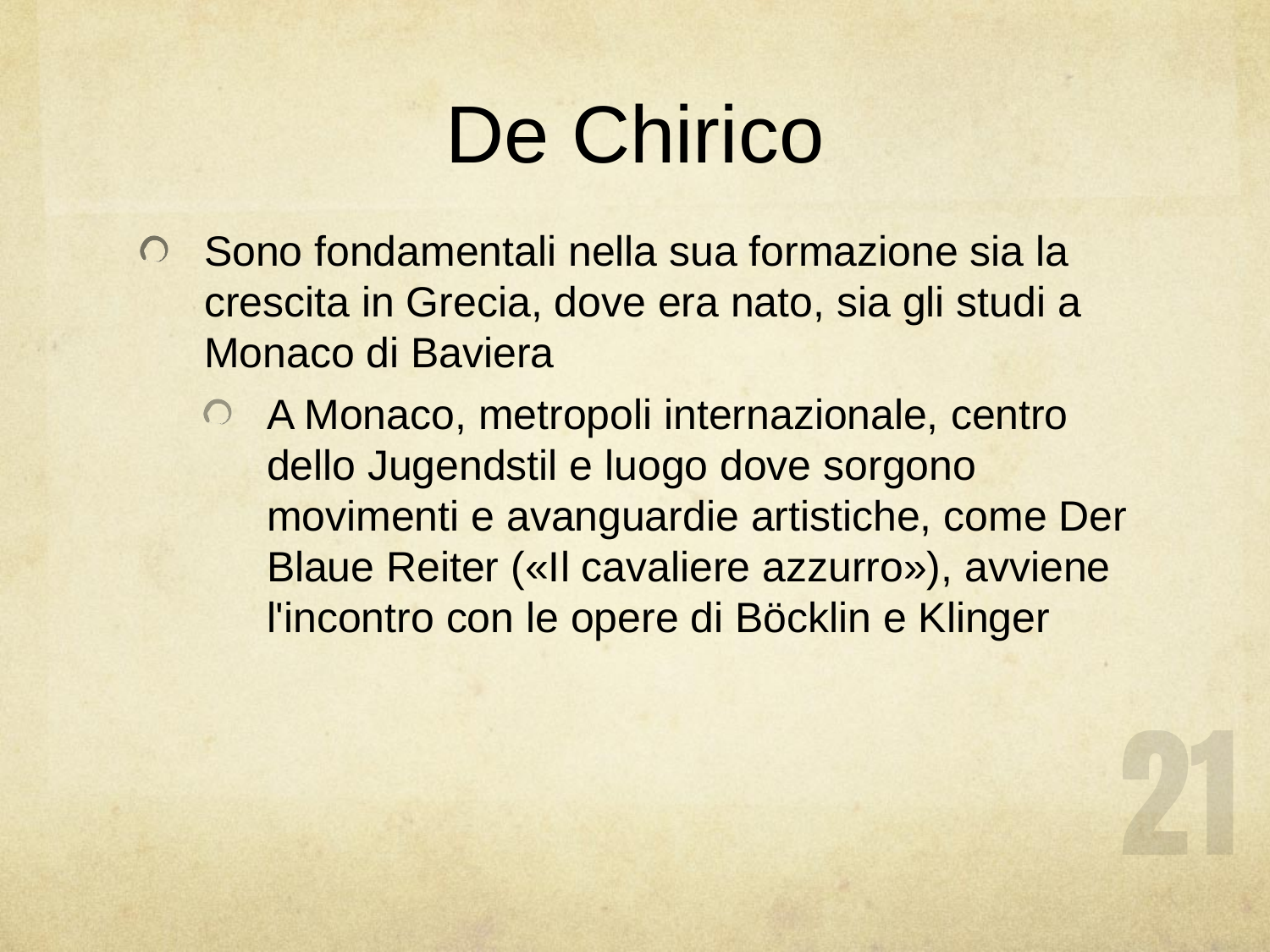

# De Chirico
Sono fondamentali nella sua formazione sia la crescita in Grecia, dove era nato, sia gli studi a Monaco di Baviera
A Monaco, metropoli internazionale, centro dello Jugendstil e luogo dove sorgono movimenti e avanguardie artistiche, come Der Blaue Reiter («Il cavaliere azzurro»), avviene l'incontro con le opere di Böcklin e Klinger
21